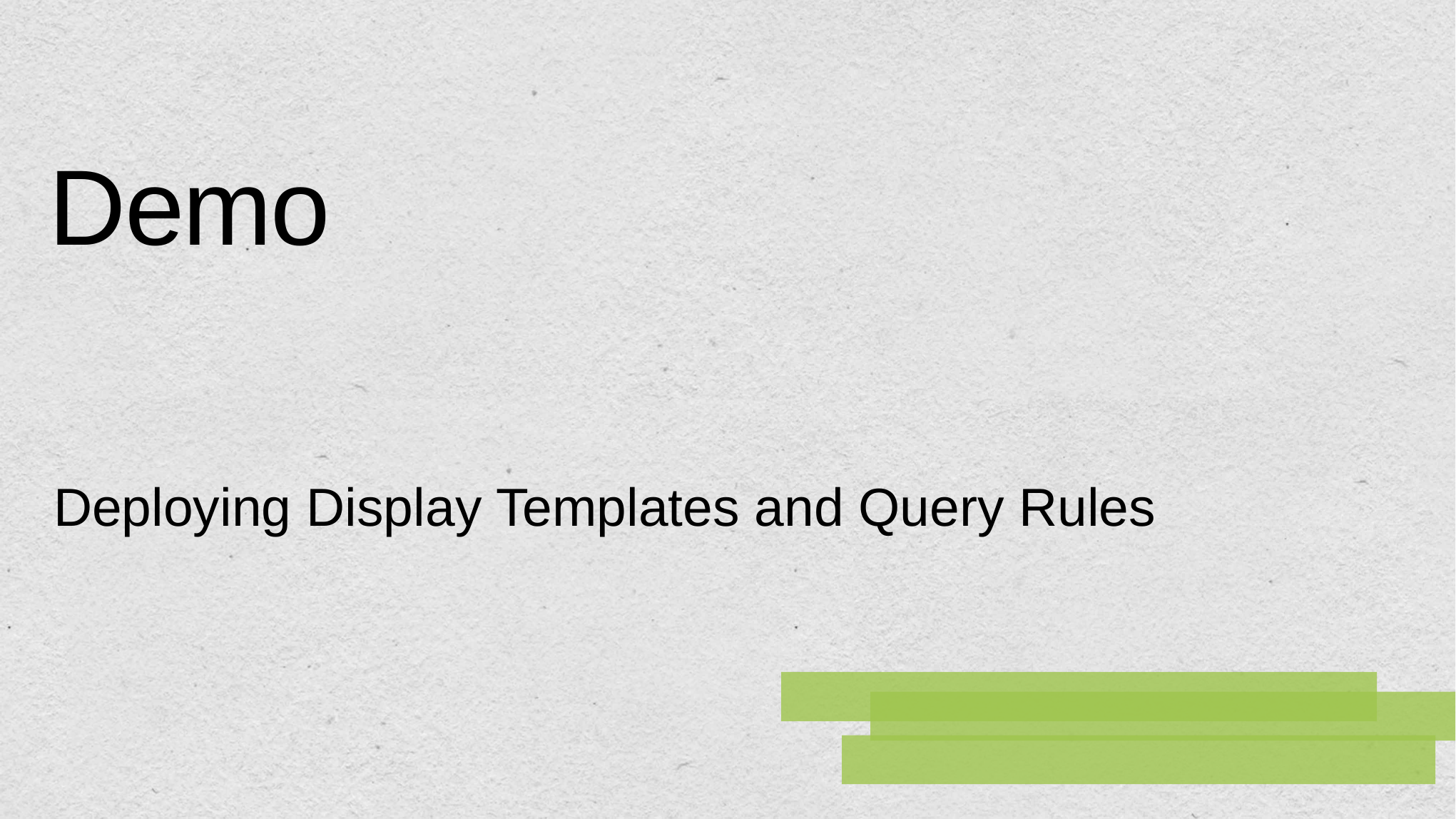

# Demo
Deploying Display Templates and Query Rules